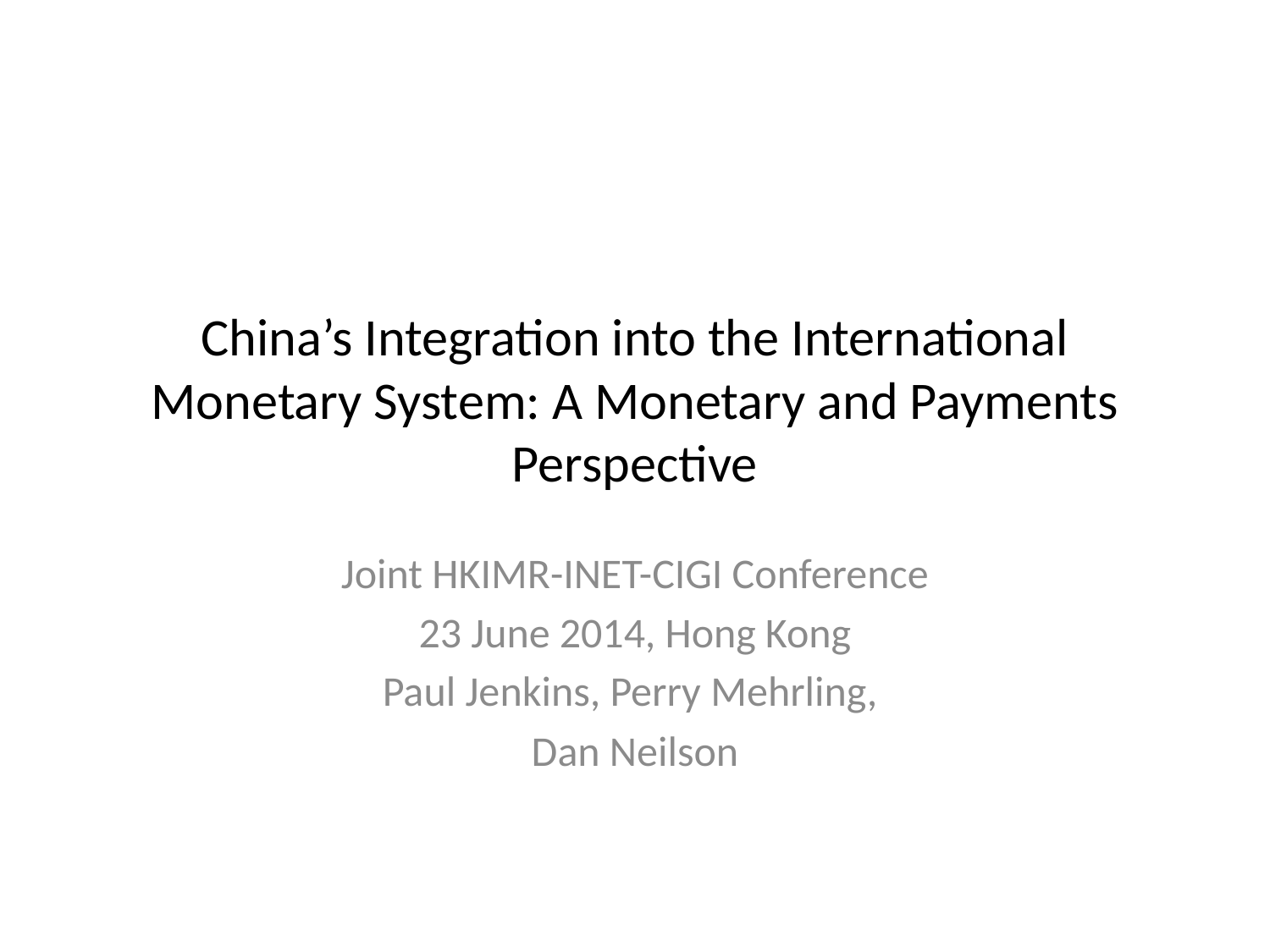

# China’s Integration into the International Monetary System: A Monetary and Payments Perspective
Joint HKIMR-INET-CIGI Conference
23 June 2014, Hong Kong
Paul Jenkins, Perry Mehrling,
Dan Neilson